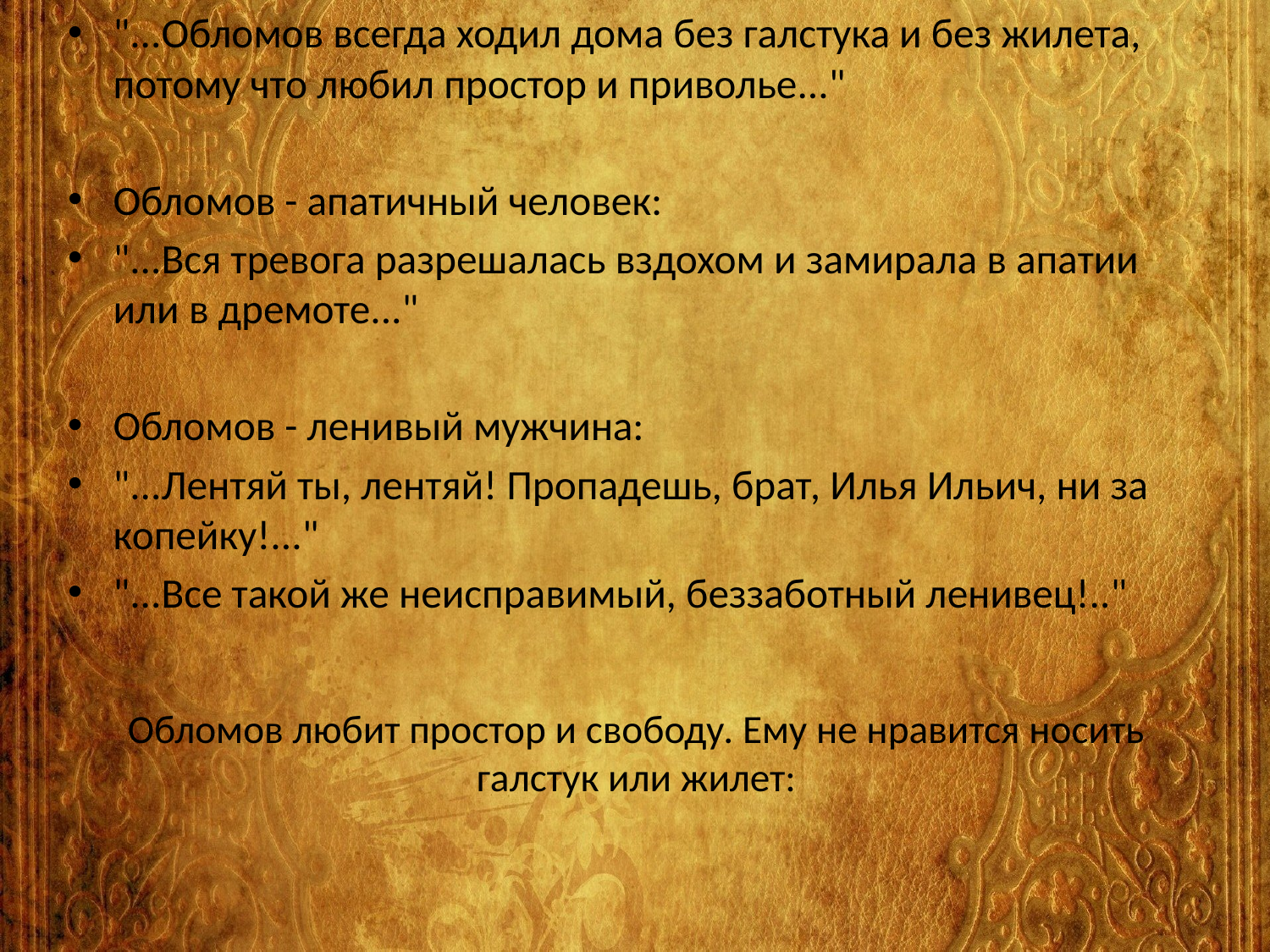

"...Обломов всегда ходил дома без галстука и без жилета, потому что любил простор и приволье..."

Обломов - апатичный человек:
"...Вся тревога разрешалась вздохом и замирала в апатии или в дремоте..."

Обломов - ленивый мужчина:
"...Лентяй ты, лентяй! Пропадешь, брат, Илья Ильич, ни за копейку!..."
"...Все такой же неисправимый, беззаботный ленивец!.."
# Обломов любит простор и свободу. Ему не нравится носить галстук или жилет: